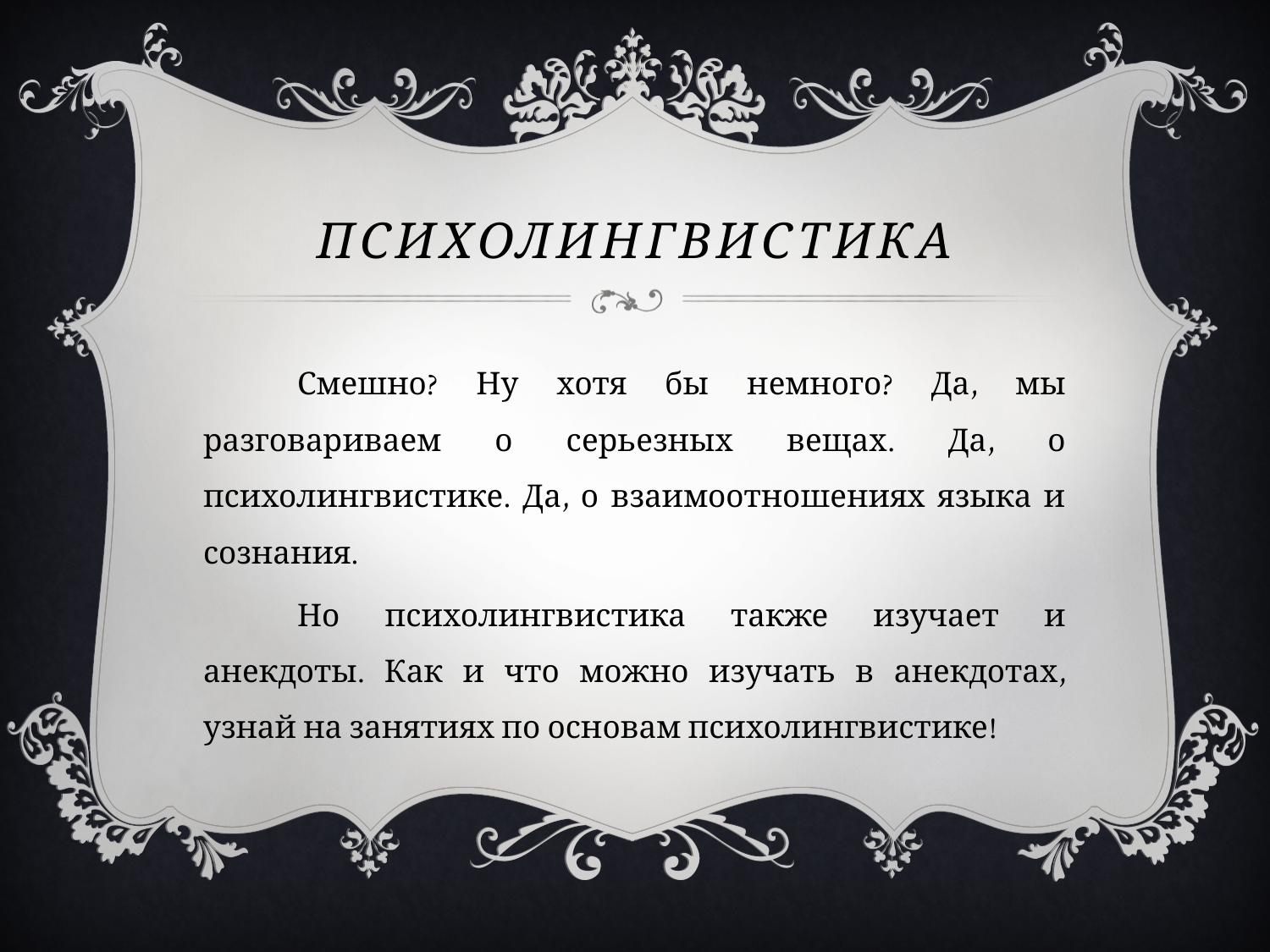

# Психолингвистика
	Смешно? Ну хотя бы немного? Да, мы разговариваем о серьезных вещах. Да, о психолингвистике. Да, о взаимоотношениях языка и сознания.
	Но психолингвистика также изучает и анекдоты. Как и что можно изучать в анекдотах, узнай на занятиях по основам психолингвистике!